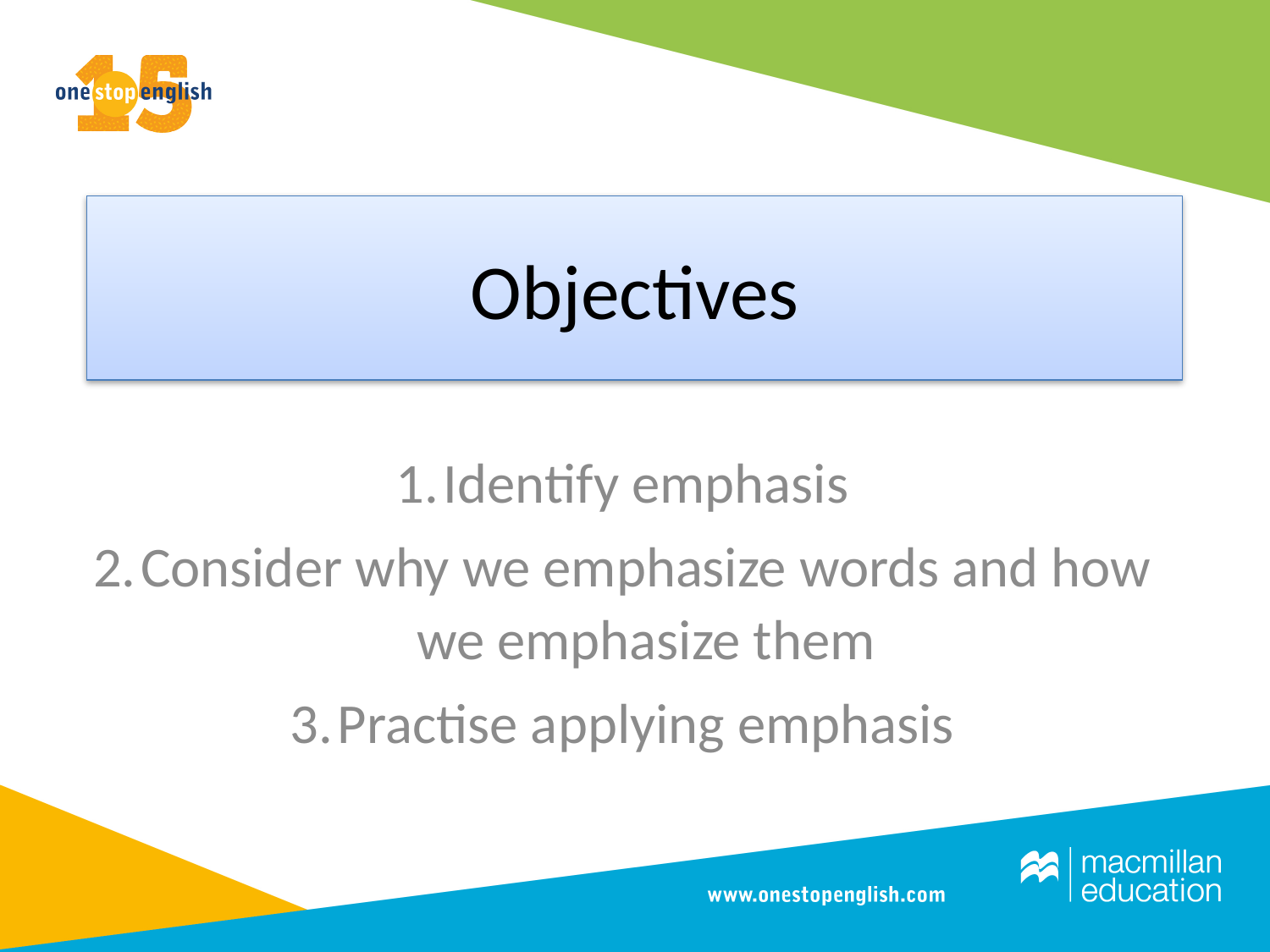

Objectives
Identify emphasis
Consider why we emphasize words and how we emphasize them
Practise applying emphasis